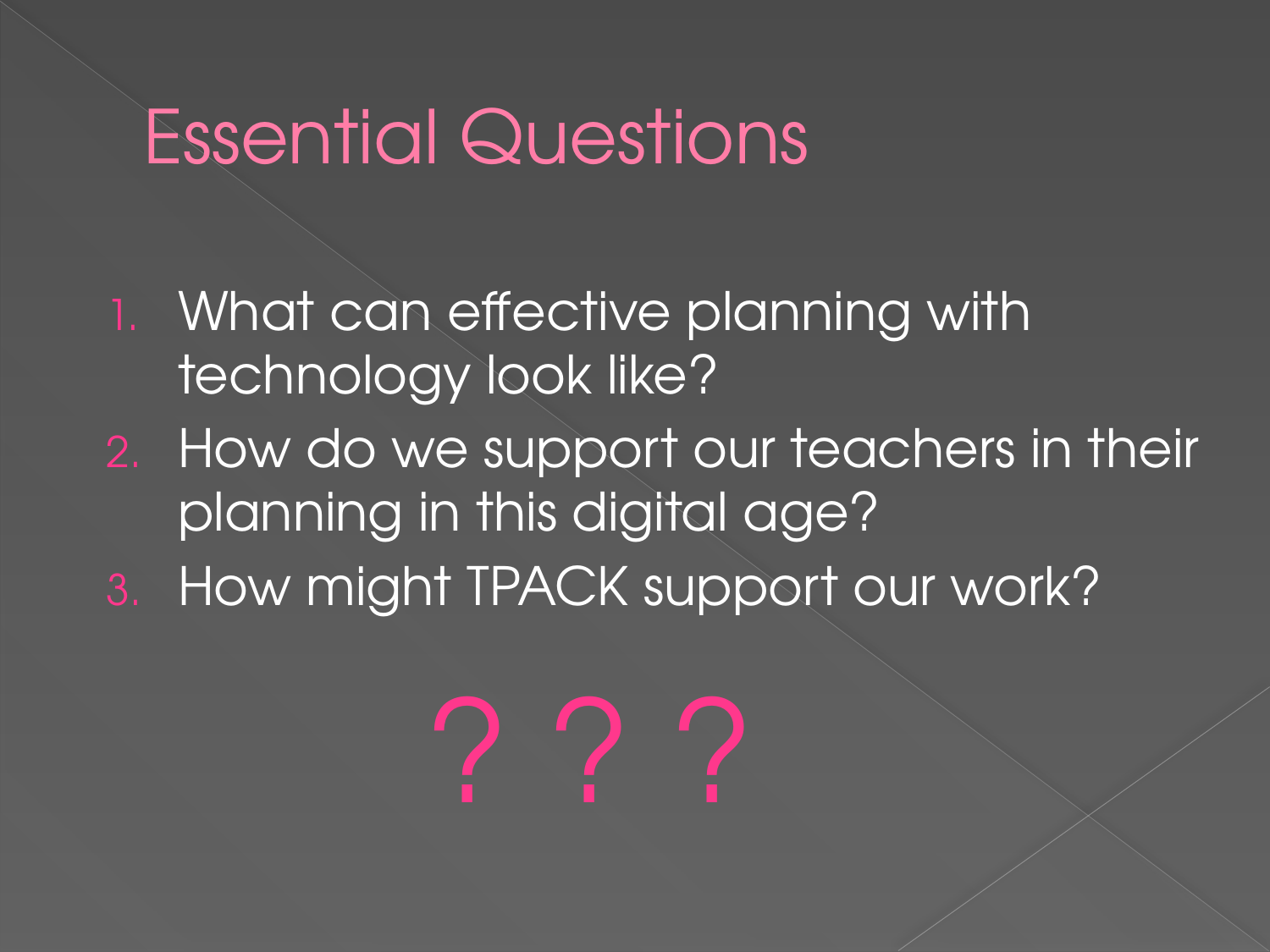

# Essential Questions
What can effective planning with technology look like?
How do we support our teachers in their planning in this digital age?
How might TPACK support our work?
? ? ?